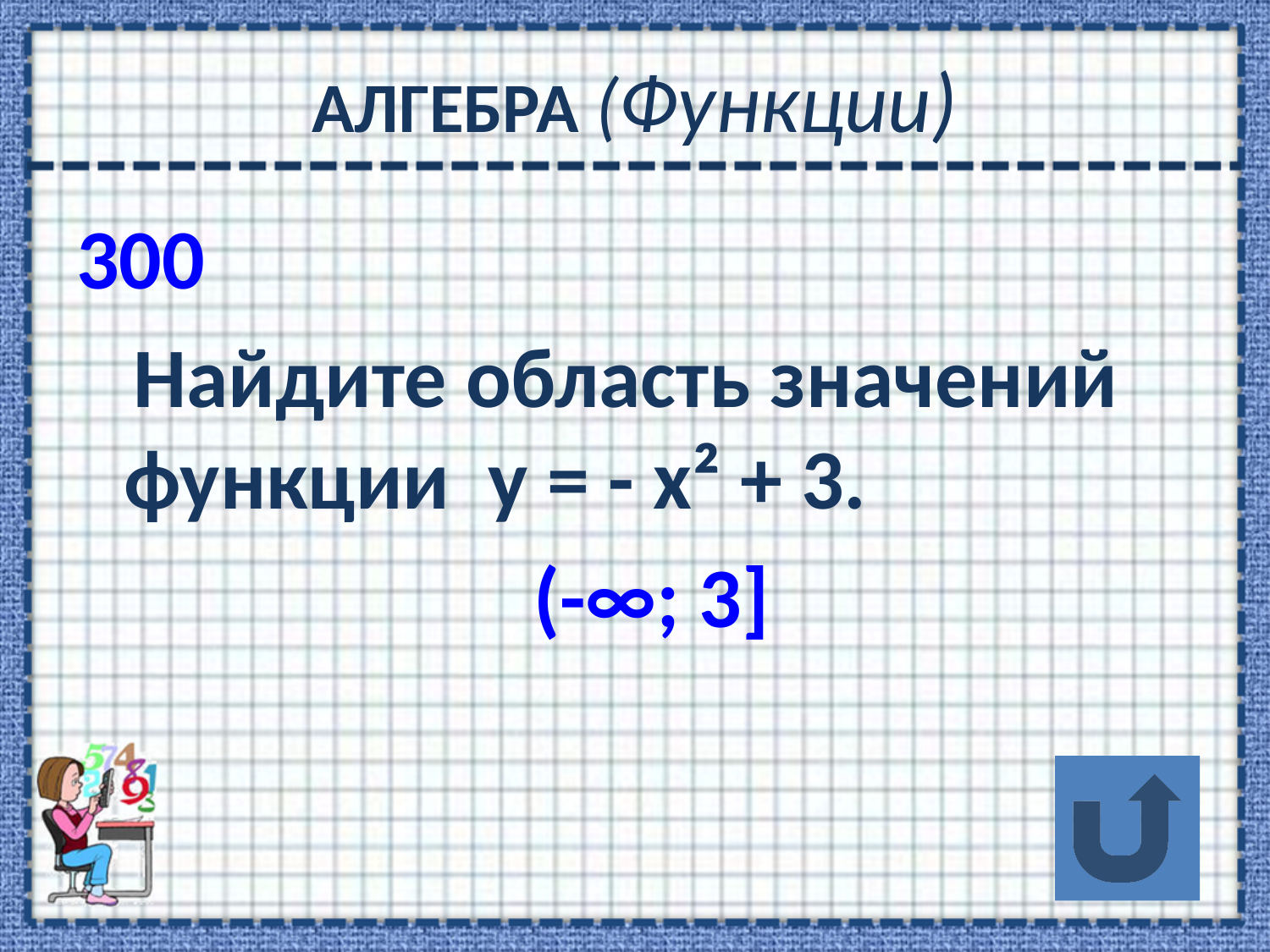

# АЛГЕБРА (Функции)
300
   Найдите область значений функции  у = - х² + 3.
                        (-∞; 3]